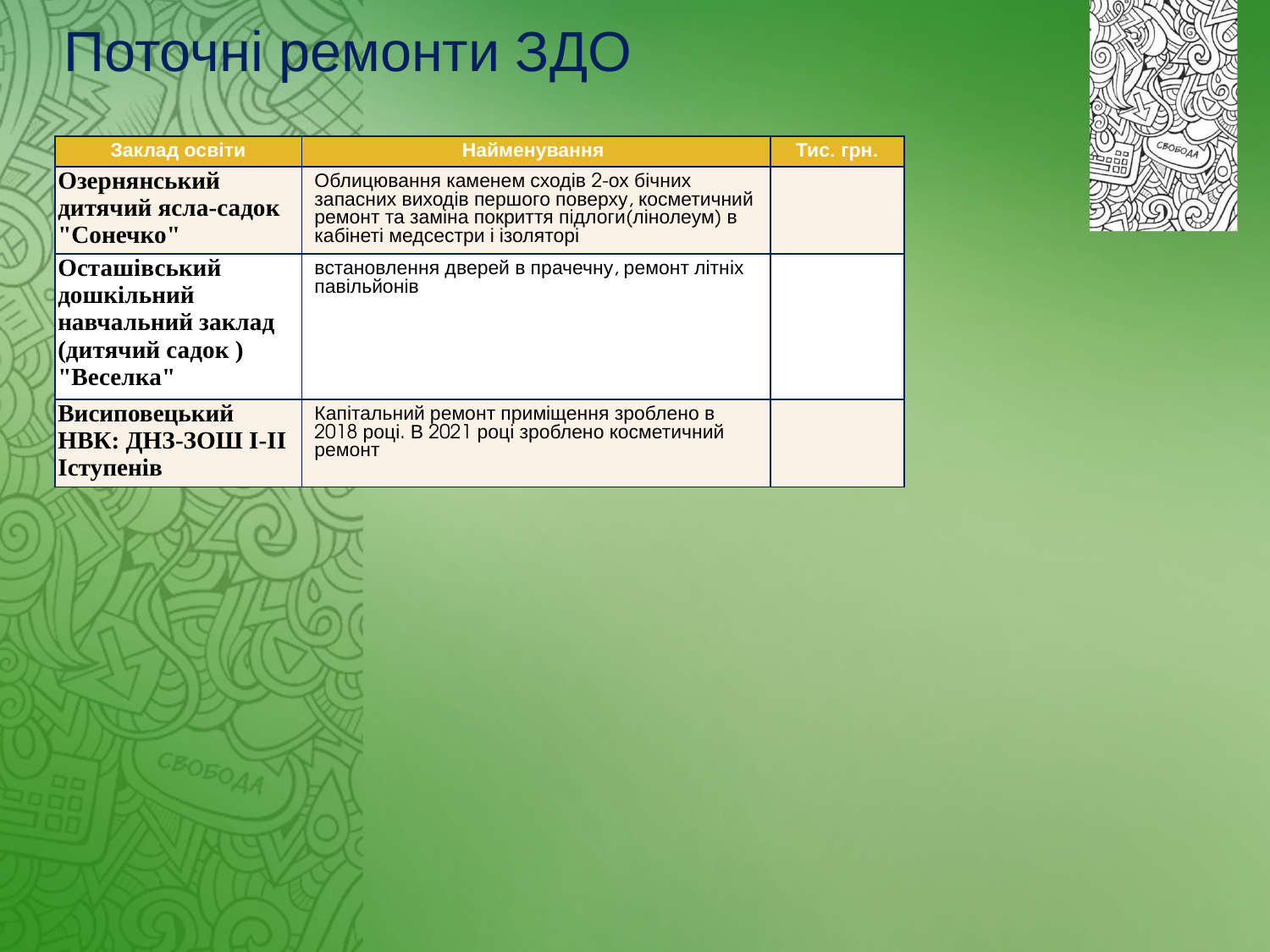

# Поточні ремонти ЗДО
| Заклад освіти | Найменування | Тис. грн. |
| --- | --- | --- |
| Озернянський дитячий ясла-садок "Сонечко" | Облицювання каменем сходів 2-ох бічних запасних виходів першого поверху, косметичний ремонт та заміна покриття підлоги(лінолеум) в кабінеті медсестри і ізоляторі |  |
| Осташівський дошкільний навчальний заклад (дитячий садок ) "Веселка" | встановлення дверей в прачечну, ремонт літніх павільйонів |  |
| Висиповецький НВК: ДНЗ-ЗОШ І-ІІ Іступенів | Капітальний ремонт приміщення зроблено в 2018 році. В 2021 році зроблено косметичний ремонт |  |